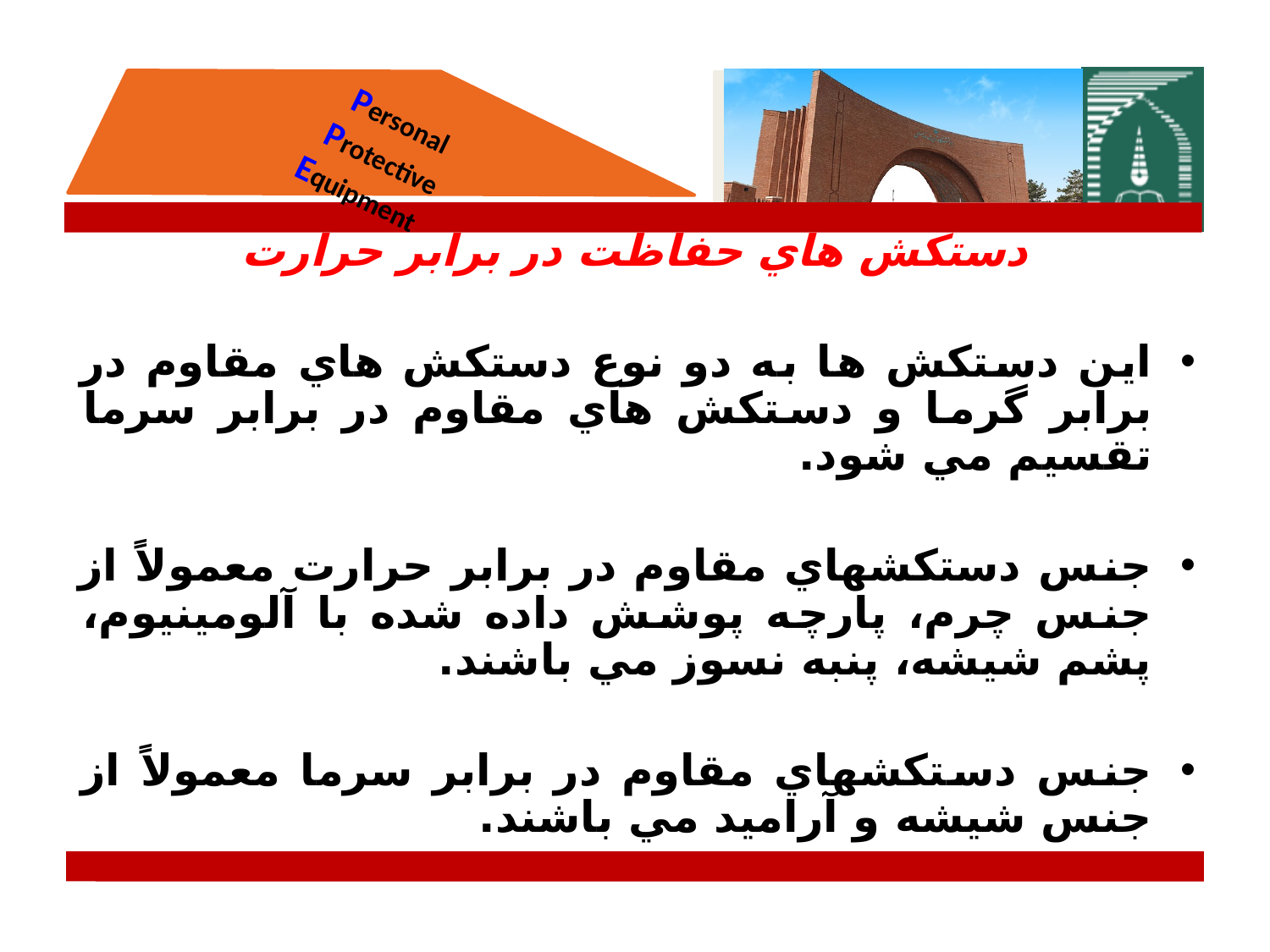

دستكش هاي حفاظت در برابر حرارت

اين دستكش ها به دو نوع دستكش هاي مقاوم در برابر گرما و دستكش هاي مقاوم در برابر سرما تقسيم مي شود.

جنس دستكشهاي مقاوم در برابر حرارت معمولاً از جنس چرم، پارچه پوشش داده شده با آلومينيوم، پشم شيشه، پنبه نسوز مي باشند.

جنس دستكشهاي مقاوم در برابر سرما معمولاً از جنس شيشه و آراميد مي باشند.